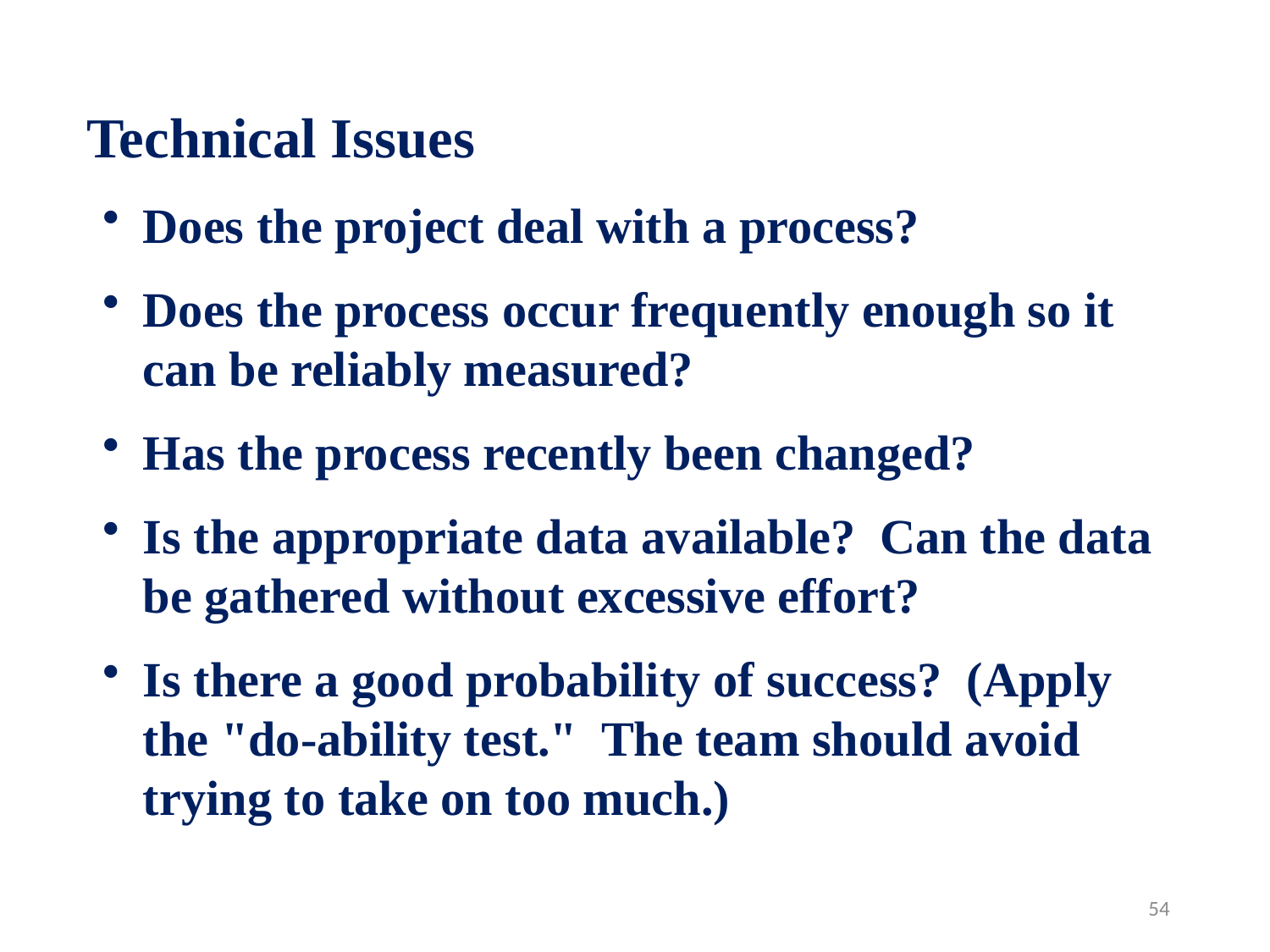

Technical Issues
Does the project deal with a process?
Does the process occur frequently enough so it can be reliably measured?
Has the process recently been changed?
Is the appropriate data available?  Can the data be gathered without excessive effort?
Is there a good probability of success?  (Apply the "do-ability test."  The team should avoid trying to take on too much.)
54